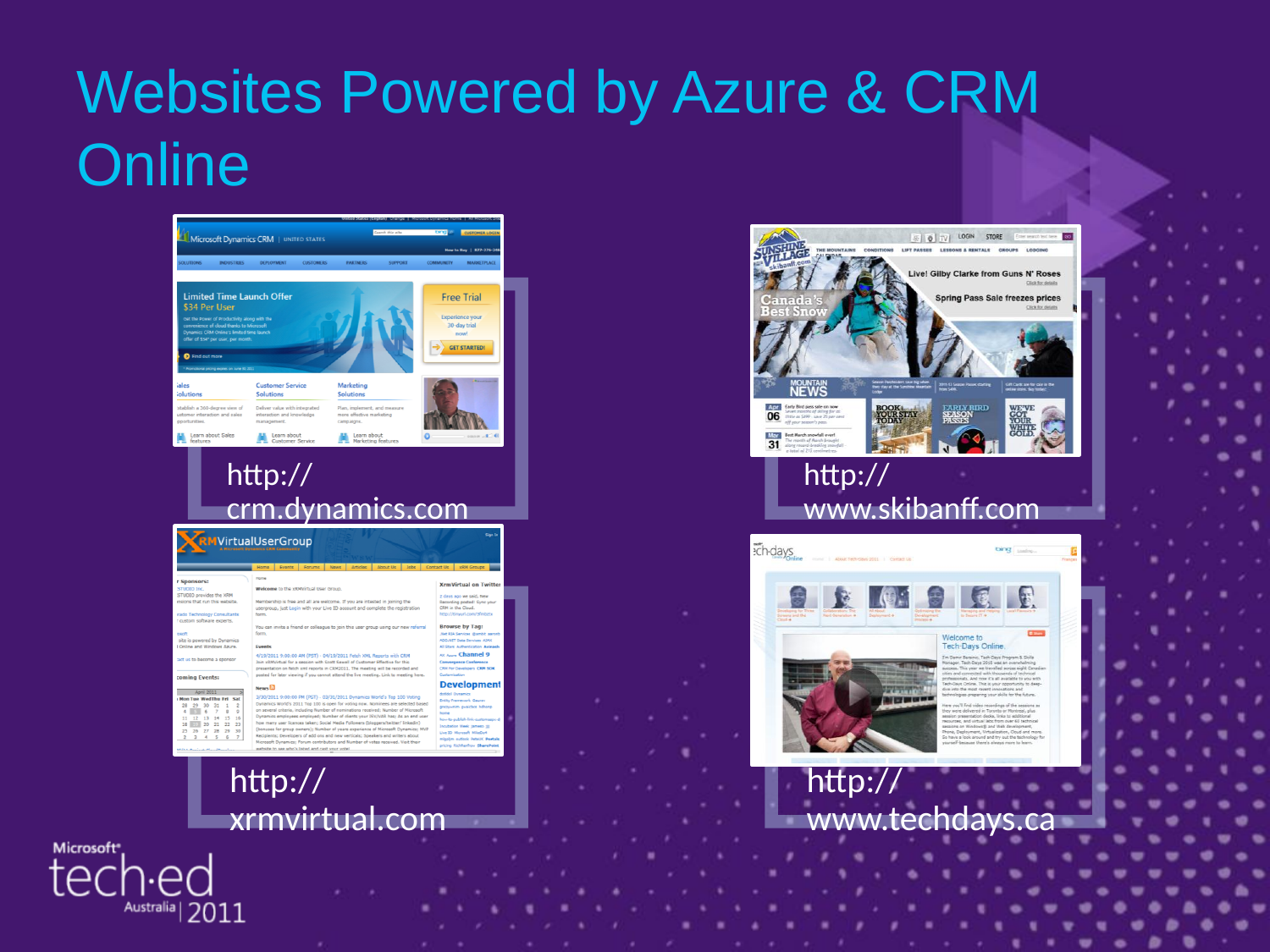

# Websites Powered by Azure & CRM Online
http://crm.dynamics.com
http://xrmvirtual.com
http://www.skibanff.com
http://www.techdays.ca